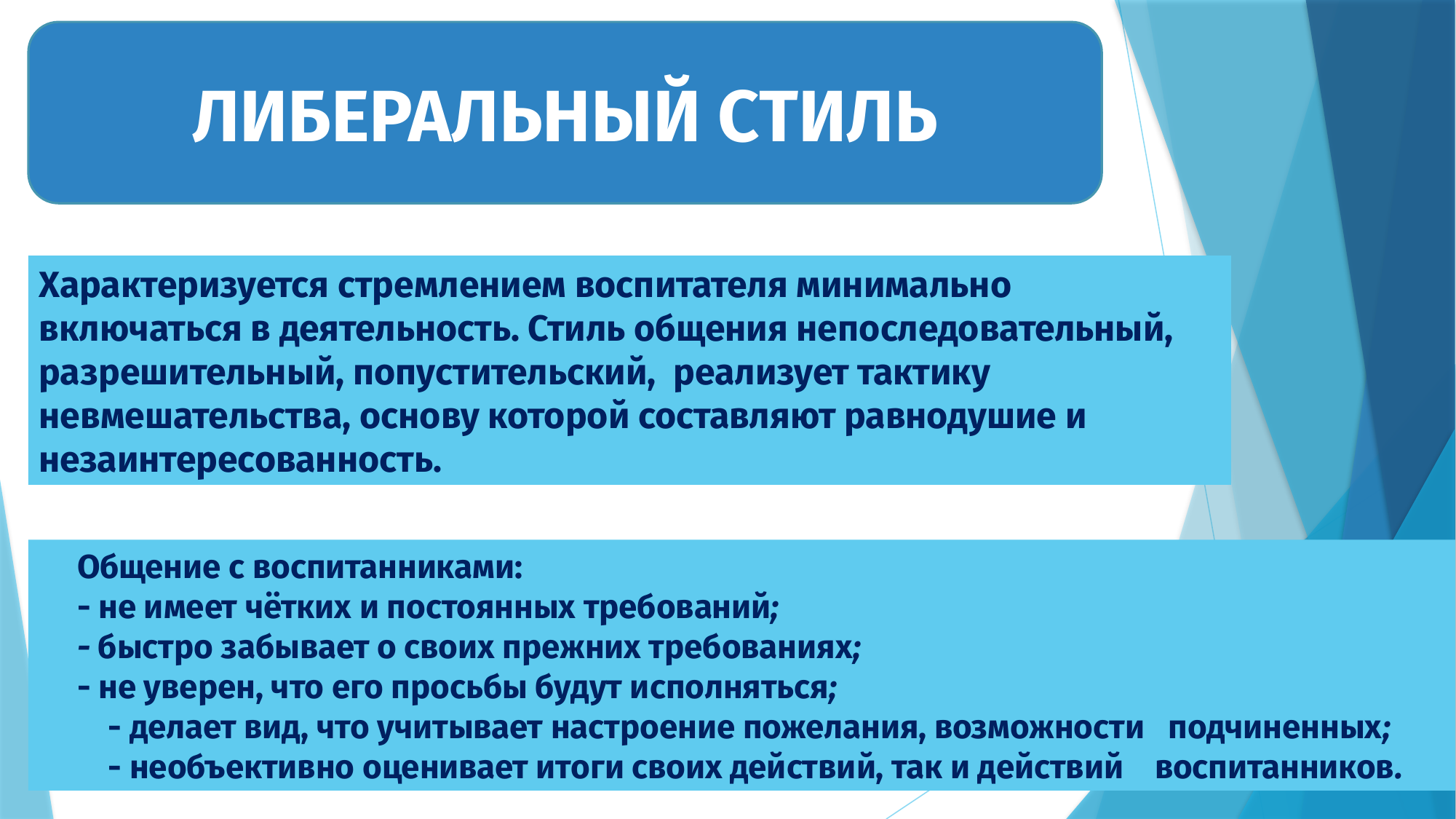

ЛИБЕРАЛЬНЫЙ СТИЛЬ
Характеризуется стремлением воспитателя минимально включаться в деятельность. Стиль общения непоследовательный, разрешительный, попустительский,  реализует тактику невмешательства, основу которой составляют равнодушие и незаинтересованность.
Общение с воспитанниками:
- не имеет чётких и постоянных требований;
- быстро забывает о своих прежних требованиях;
- не уверен, что его просьбы будут исполняться;
    - делает вид, что учитывает настроение пожелания, возможности   подчиненных;
    - необъективно оценивает итоги своих действий, так и действий    воспитанников.